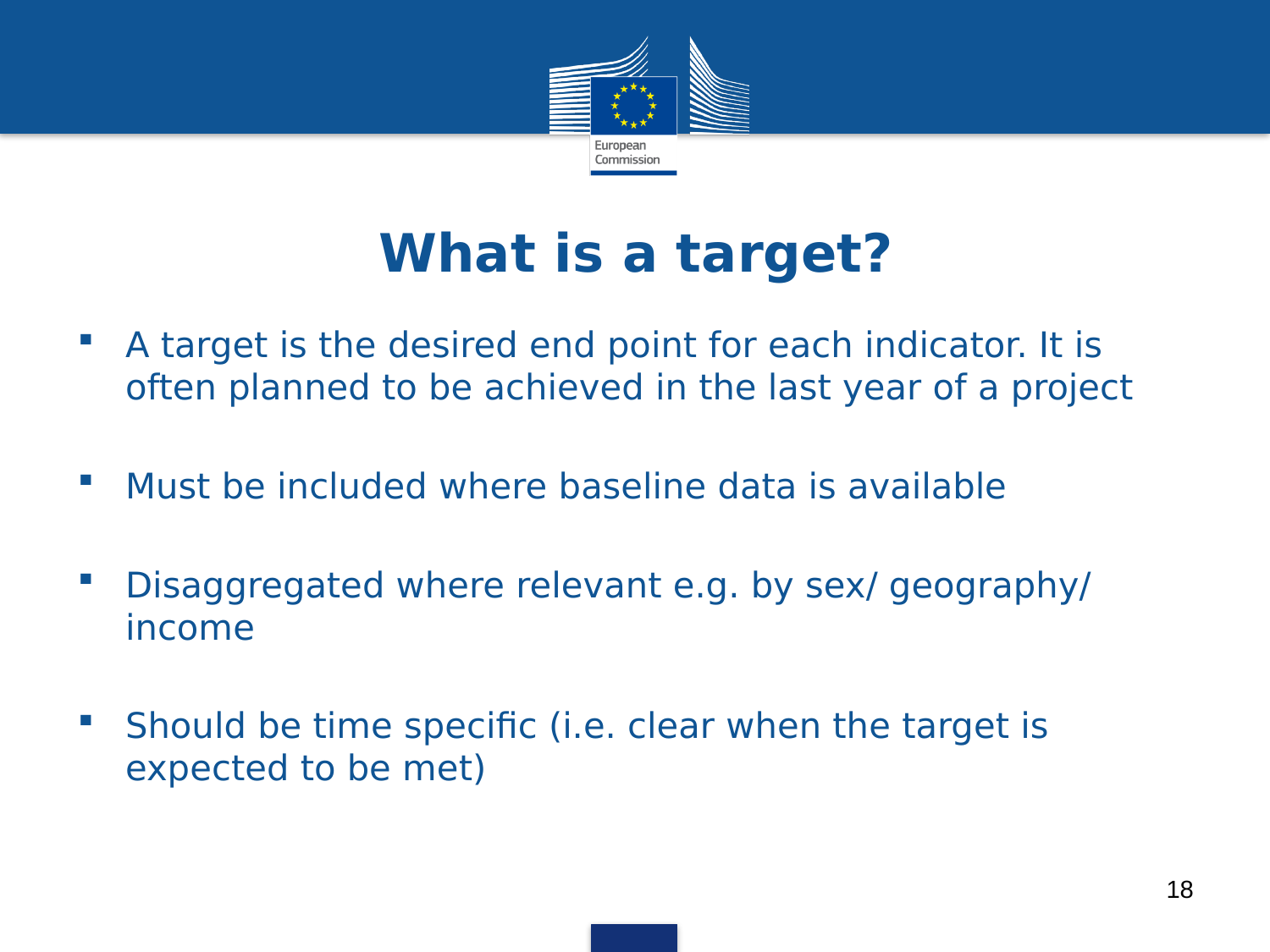

# What is a target?
A target is the desired end point for each indicator. It is often planned to be achieved in the last year of a project

Must be included where baseline data is available

Disaggregated where relevant e.g. by sex/ geography/ income

Should be time specific (i.e. clear when the target is expected to be met)
18